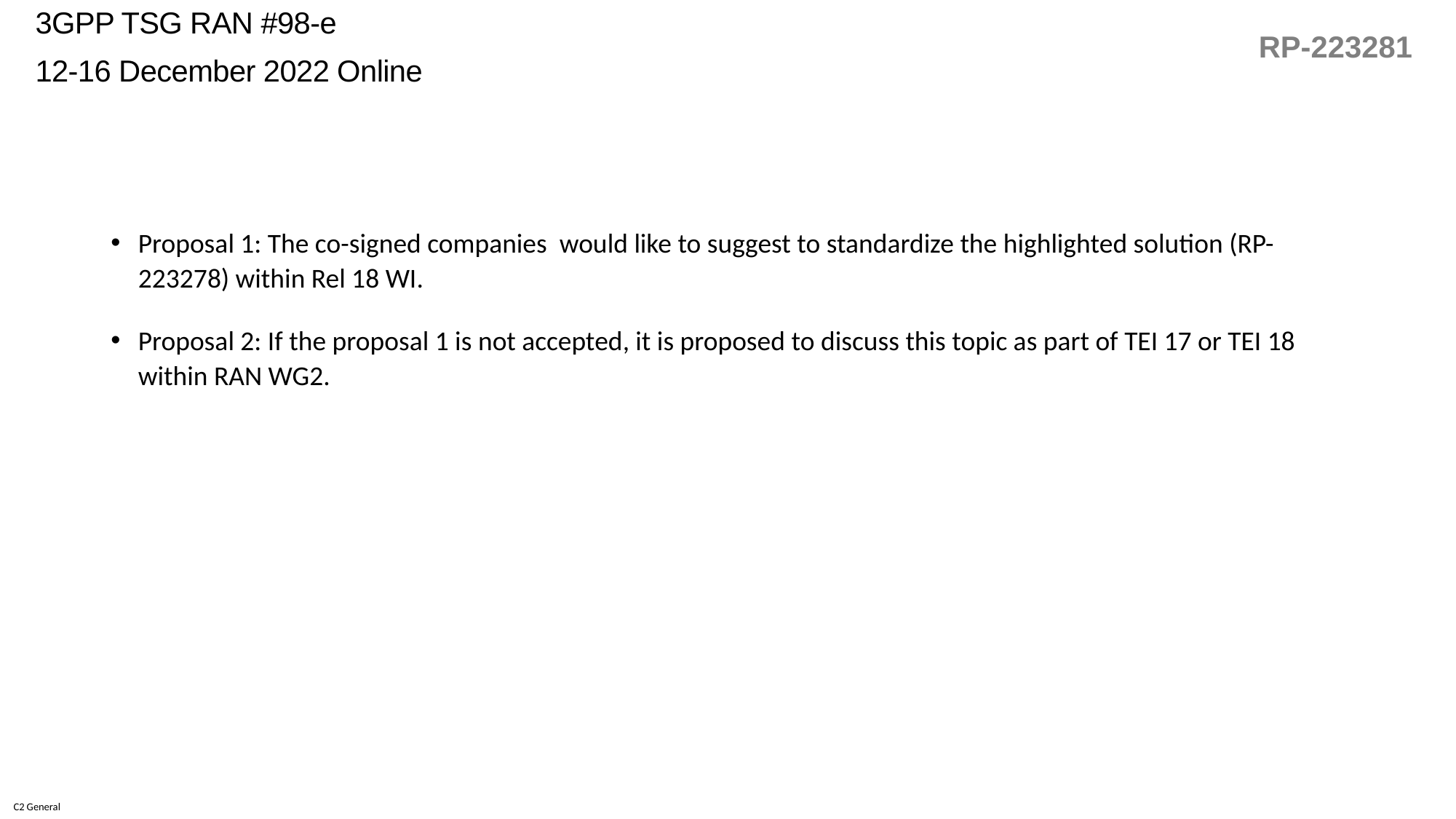

3GPP TSG RAN #98-e
12-16 December 2022 Online
RP-223281
Proposal 1: The co-signed companies  would like to suggest to standardize the highlighted solution (RP-223278) within Rel 18 WI.
Proposal 2: If the proposal 1 is not accepted, it is proposed to discuss this topic as part of TEI 17 or TEI 18 within RAN WG2.